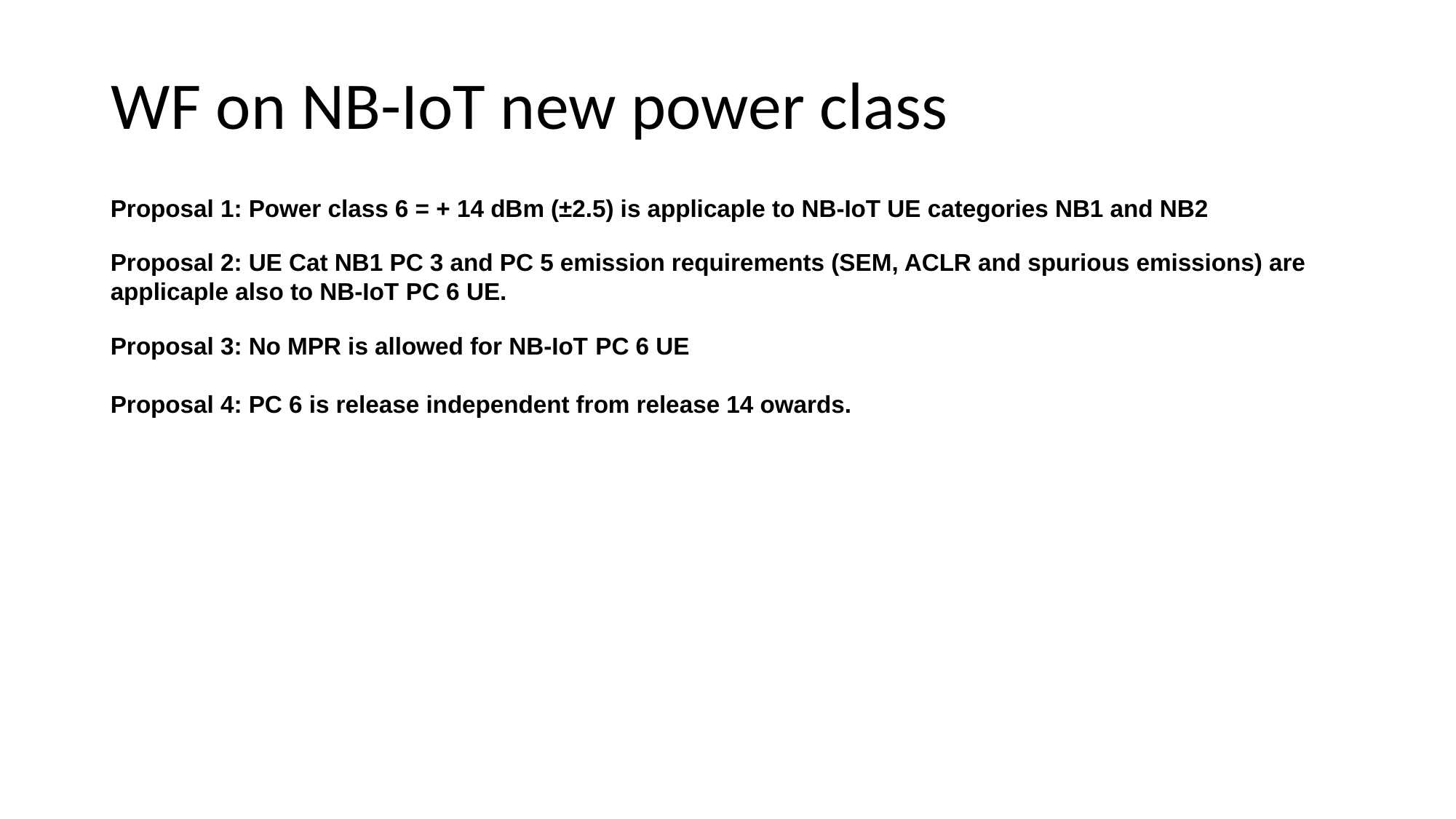

# WF on NB-IoT new power class
Proposal 1: Power class 6 = + 14 dBm (±2.5) is applicaple to NB-IoT UE categories NB1 and NB2

Proposal 2: UE Cat NB1 PC 3 and PC 5 emission requirements (SEM, ACLR and spurious emissions) are applicaple also to NB-IoT PC 6 UE.

Proposal 3: No MPR is allowed for NB-IoT PC 6 UE

Proposal 4: PC 6 is release independent from release 14 owards.